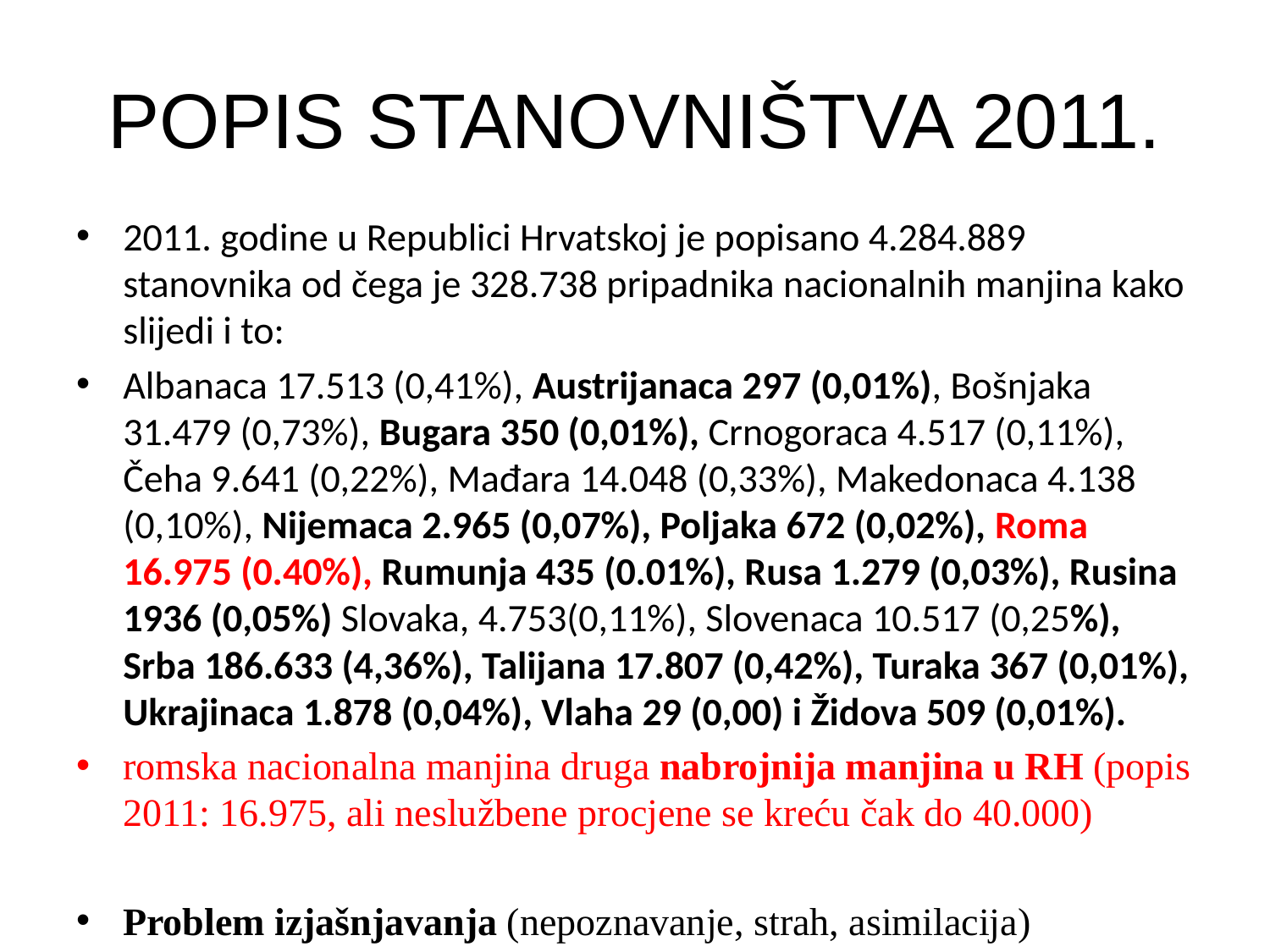

# POPIS STANOVNIŠTVA 2011.
2011. godine u Republici Hrvatskoj je popisano 4.284.889 stanovnika od čega je 328.738 pripadnika nacionalnih manjina kako slijedi i to:
Albanaca 17.513 (0,41%), Austrijanaca 297 (0,01%), Bošnjaka 31.479 (0,73%), Bugara 350 (0,01%), Crnogoraca 4.517 (0,11%), Čeha 9.641 (0,22%), Mađara 14.048 (0,33%), Makedonaca 4.138 (0,10%), Nijemaca 2.965 (0,07%), Poljaka 672 (0,02%), Roma 16.975 (0.40%), Rumunja 435 (0.01%), Rusa 1.279 (0,03%), Rusina 1936 (0,05%) Slovaka, 4.753(0,11%), Slovenaca 10.517 (0,25%), Srba 186.633 (4,36%), Talijana 17.807 (0,42%), Turaka 367 (0,01%), Ukrajinaca 1.878 (0,04%), Vlaha 29 (0,00) i Židova 509 (0,01%).
romska nacionalna manjina druga nabrojnija manjina u RH (popis 2011: 16.975, ali neslužbene procjene se kreću čak do 40.000)

Problem izjašnjavanja (nepoznavanje, strah, asimilacija)